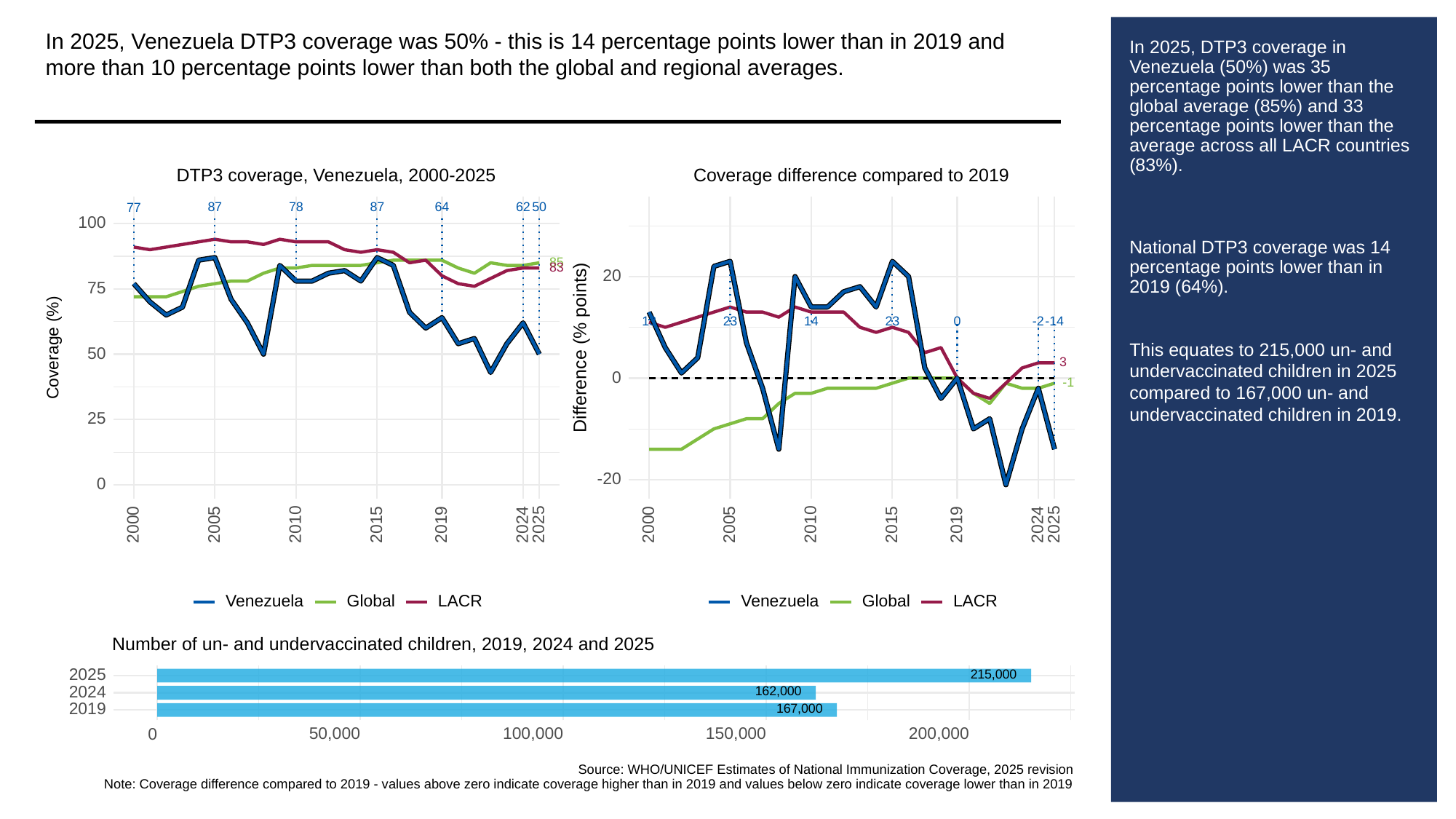

In 2025, Venezuela DTP3 coverage was 50% - this is 14 percentage points lower than in 2019 and more than 10 percentage points lower than both the global and regional averages.
# In 2025, DTP3 coverage in Venezuela (50%) was 35 percentage points lower than the global average (85%) and 33 percentage points lower than the average across all LACR countries (83%).

National DTP3 coverage was 14 percentage points lower than in 2019 (64%).

This equates to 215,000 un- and undervaccinated children in 2025 compared to 167,000 un- and undervaccinated children in 2019.

Coverage difference compared to 2019
DTP3 coverage, Venezuela, 2000-2025

87
78
87
64
62
50
77
100

85

83
20

75

13
23
23
0
14
-2
-14

Difference (% points)
Coverage (%)
50

3
0

-1

25

-20
0

2000
2005
2010
2015
2019
2024
2025
2000
2005
2010
2015
2019
2024
2025
Global
LACR
Global
LACR
Venezuela
Venezuela

Number of un- and undervaccinated children, 2019, 2024 and 2025

215,000
2025

162,000
2024

167,000
2019

50,000
100,000
150,000
200,000
0
Source: WHO/UNICEF Estimates of National Immunization Coverage, 2025 revision
Note: Coverage difference compared to 2019 - values above zero indicate coverage higher than in 2019 and values below zero indicate coverage lower than in 2019